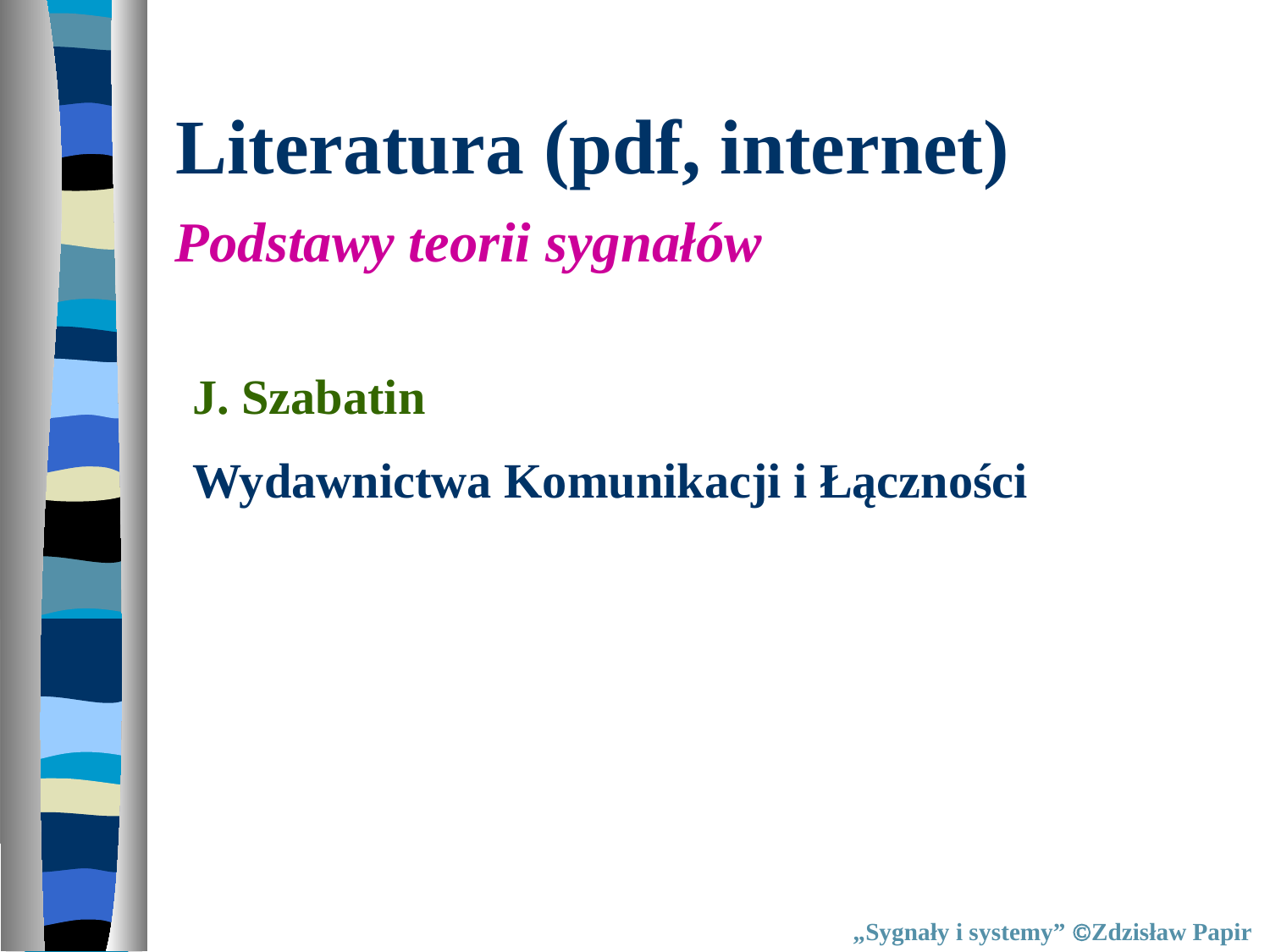

Literatura (pdf, internet)
Podstawy teorii sygnałów
J. Szabatin
Wydawnictwa Komunikacji i Łączności
„Sygnały i systemy” ©Zdzisław Papir